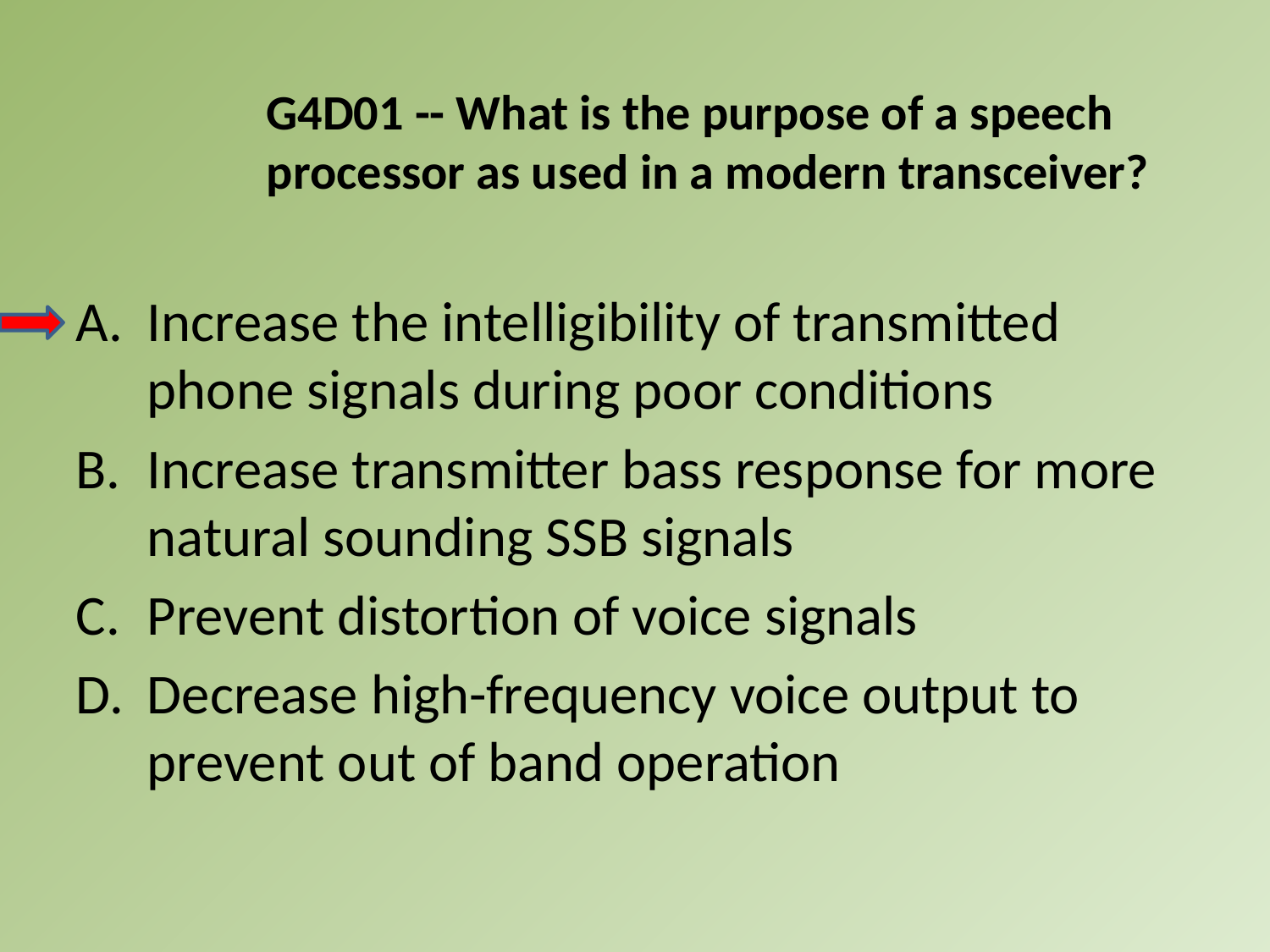

G4D01 -- What is the purpose of a speech processor as used in a modern transceiver?
A.	Increase the intelligibility of transmitted phone signals during poor conditions
B.	Increase transmitter bass response for more natural sounding SSB signals
C.	Prevent distortion of voice signals
D.	Decrease high-frequency voice output to prevent out of band operation